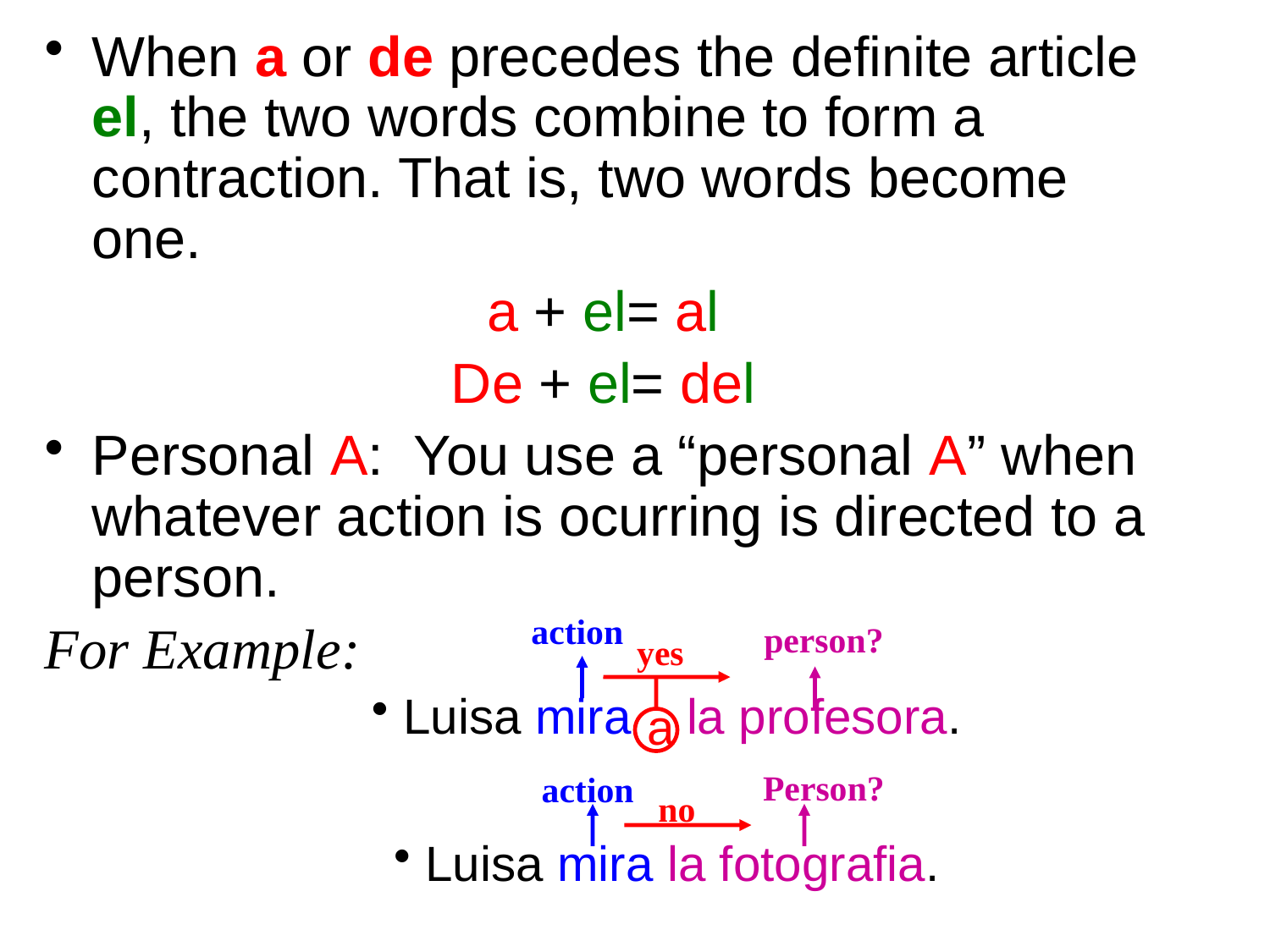

When a or de precedes the definite article el, the two words combine to form a contraction. That is, two words become one.
a + el= al
De + el= del
Personal A:  You use a “personal A” when whatever action is ocurring is directed to a person.
For Example:
Luisa mira    la profesora.

Luisa mira la fotografia.
action
person?
yes

a

Person?
action
no